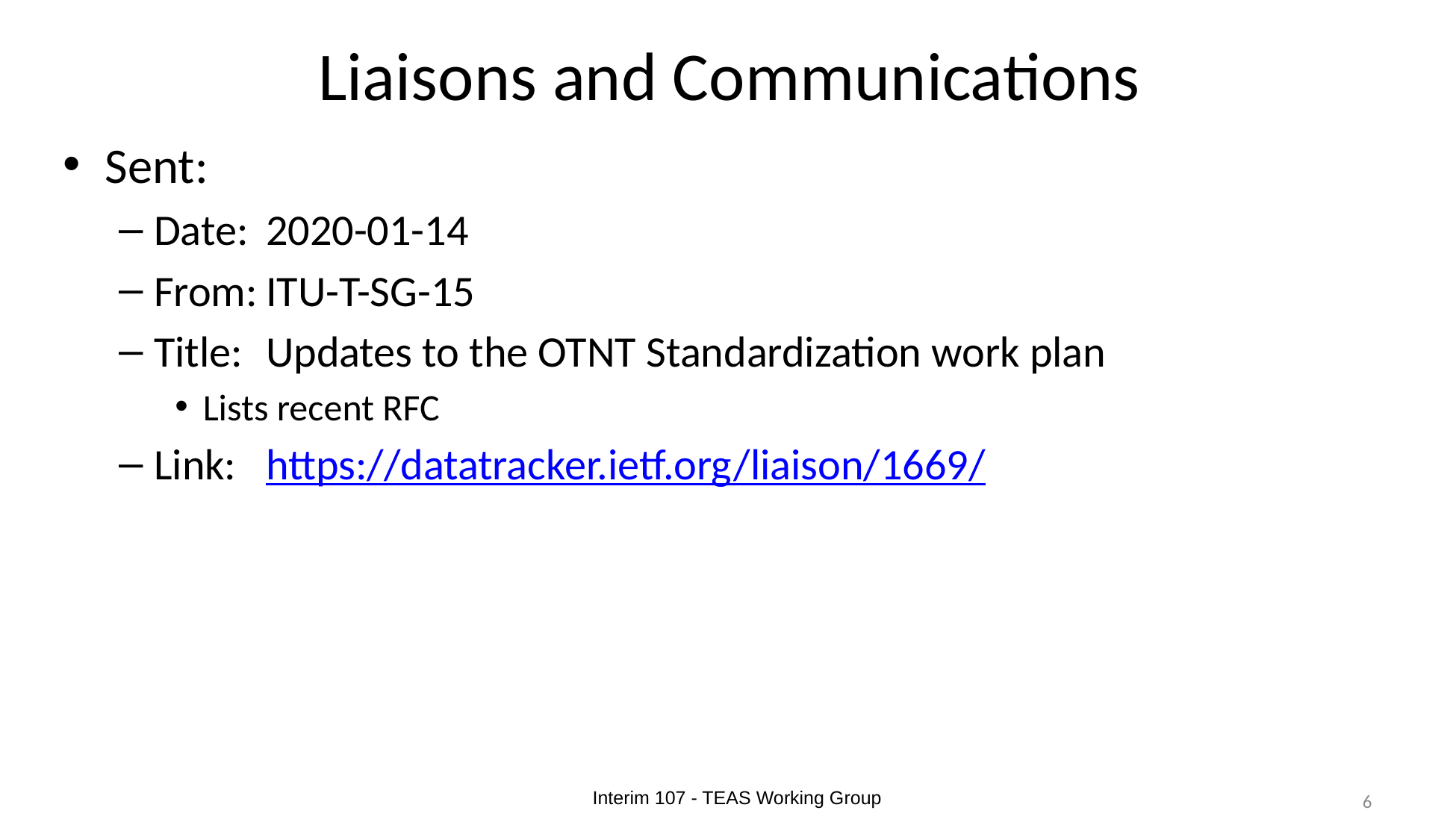

# Liaisons and Communications
Sent:
Date: ​	2020-01-14
From:	ITU-T-SG-15
Title: 	Updates to the OTNT Standardization work plan
Lists recent RFC
Link: 	https://datatracker.ietf.org/liaison/1669/

Interim 107 - TEAS Working Group
6